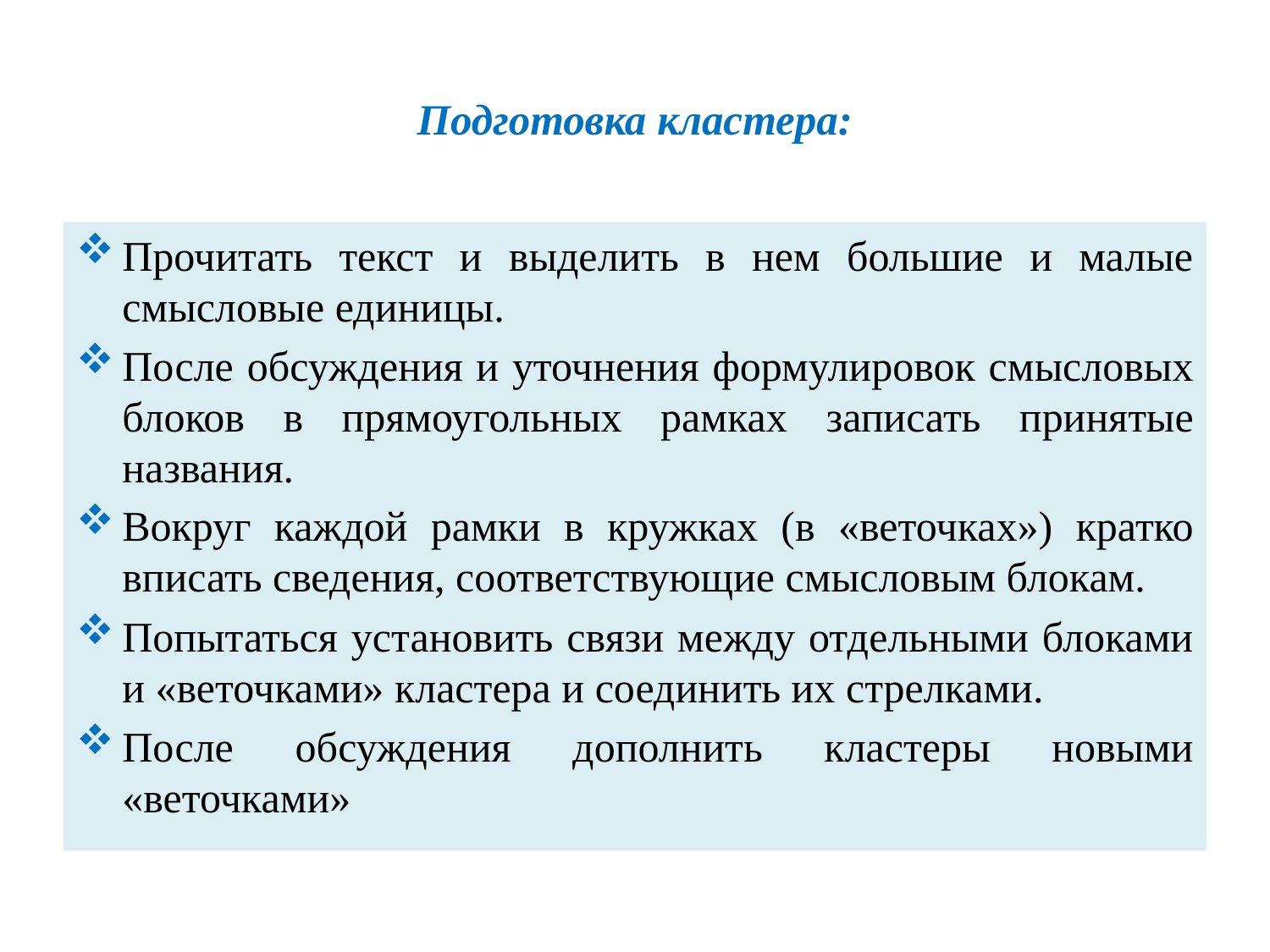

# Подготовка кластера:
Прочитать текст и выделить в нем большие и малые смысловые единицы.
После обсуждения и уточнения формулировок смысловых блоков в прямоугольных рамках записать принятые названия.
Вокруг каждой рамки в кружках (в «веточках») кратко вписать сведения, соответствующие смысловым блокам.
Попытаться установить связи между отдельными блоками и «веточками» кластера и соединить их стрелками.
После обсуждения дополнить кластеры новыми «веточками»